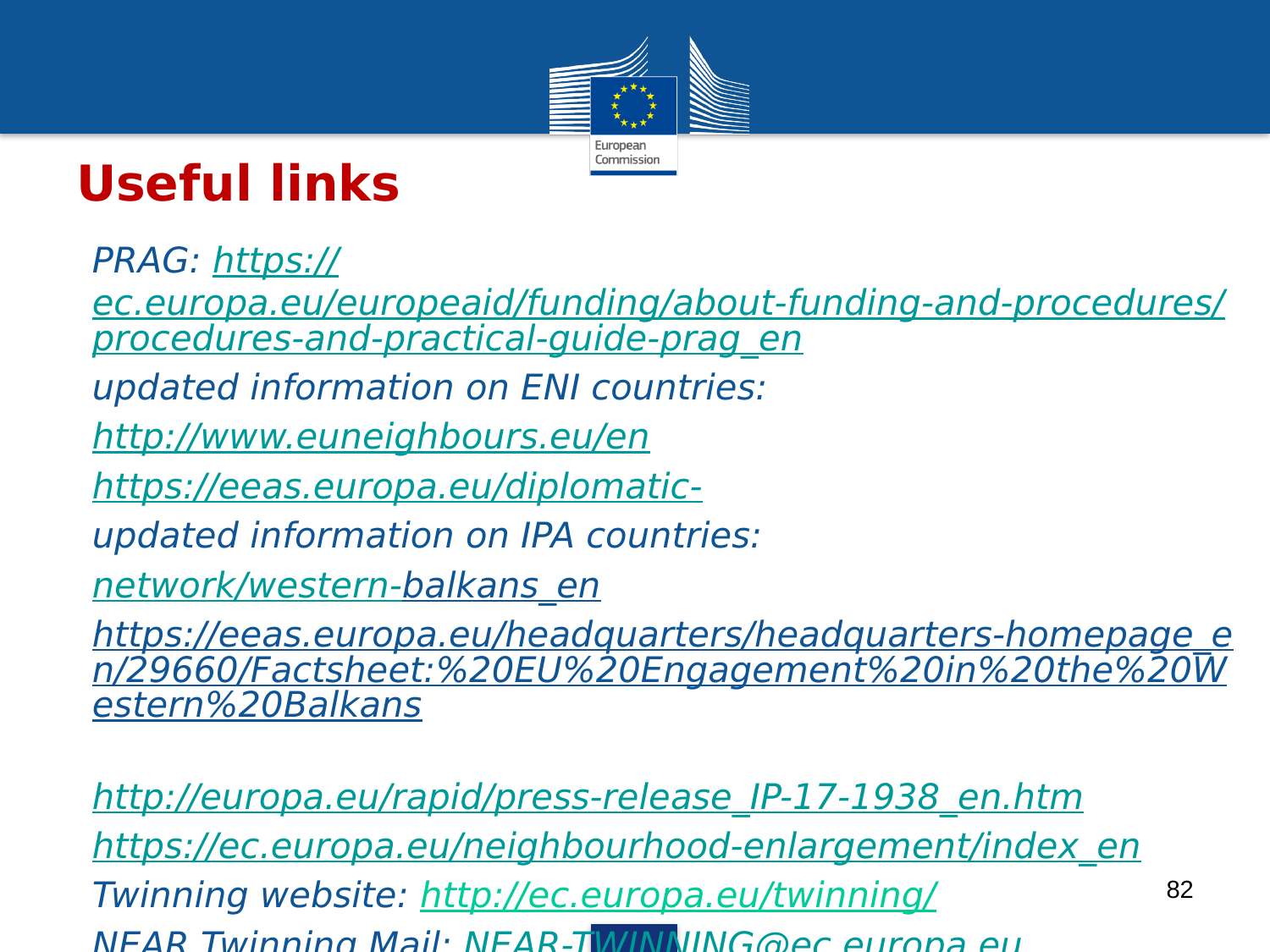

# Useful links

PRAG: https://ec.europa.eu/europeaid/funding/about-funding-and-procedures/procedures-and-practical-guide-prag_en
updated information on ENI countries:
http://www.euneighbours.eu/en
https://eeas.europa.eu/diplomatic-
updated information on IPA countries:
network/western-balkans_en
https://eeas.europa.eu/headquarters/headquarters-homepage_en/29660/Factsheet:%20EU%20Engagement%20in%20the%20Western%20Balkans
http://europa.eu/rapid/press-release_IP-17-1938_en.htm
https://ec.europa.eu/neighbourhood-enlargement/index_en
Twinning website: http://ec.europa.eu/twinning/
NEAR Twinning Mail: NEAR-TWINNING@ec.europa.eu

82